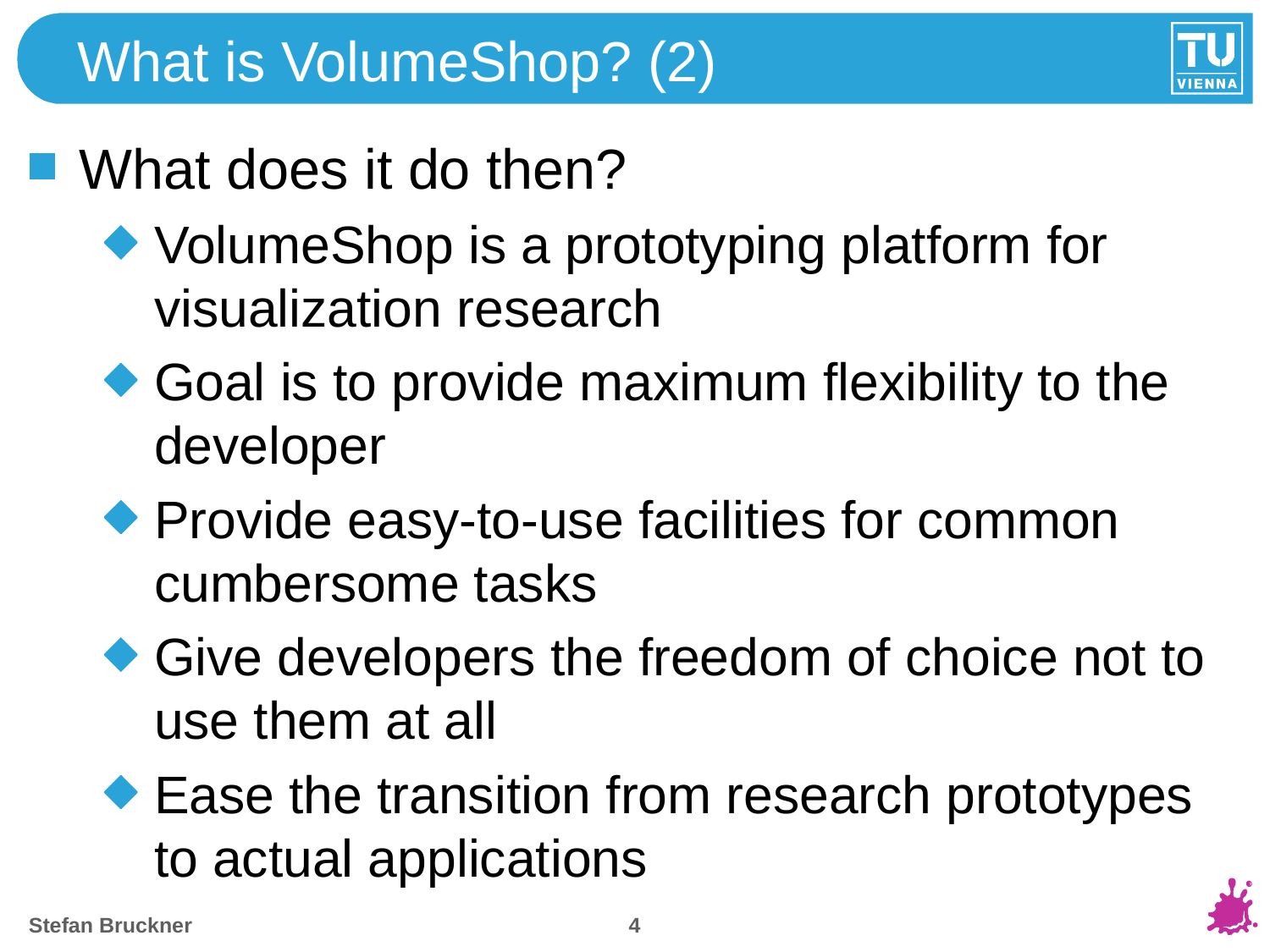

# What is VolumeShop? (2)
What does it do then?
VolumeShop is a prototyping platform for visualization research
Goal is to provide maximum flexibility to the developer
Provide easy-to-use facilities for common cumbersome tasks
Give developers the freedom of choice not to use them at all
Ease the transition from research prototypes to actual applications

4
Stefan Bruckner